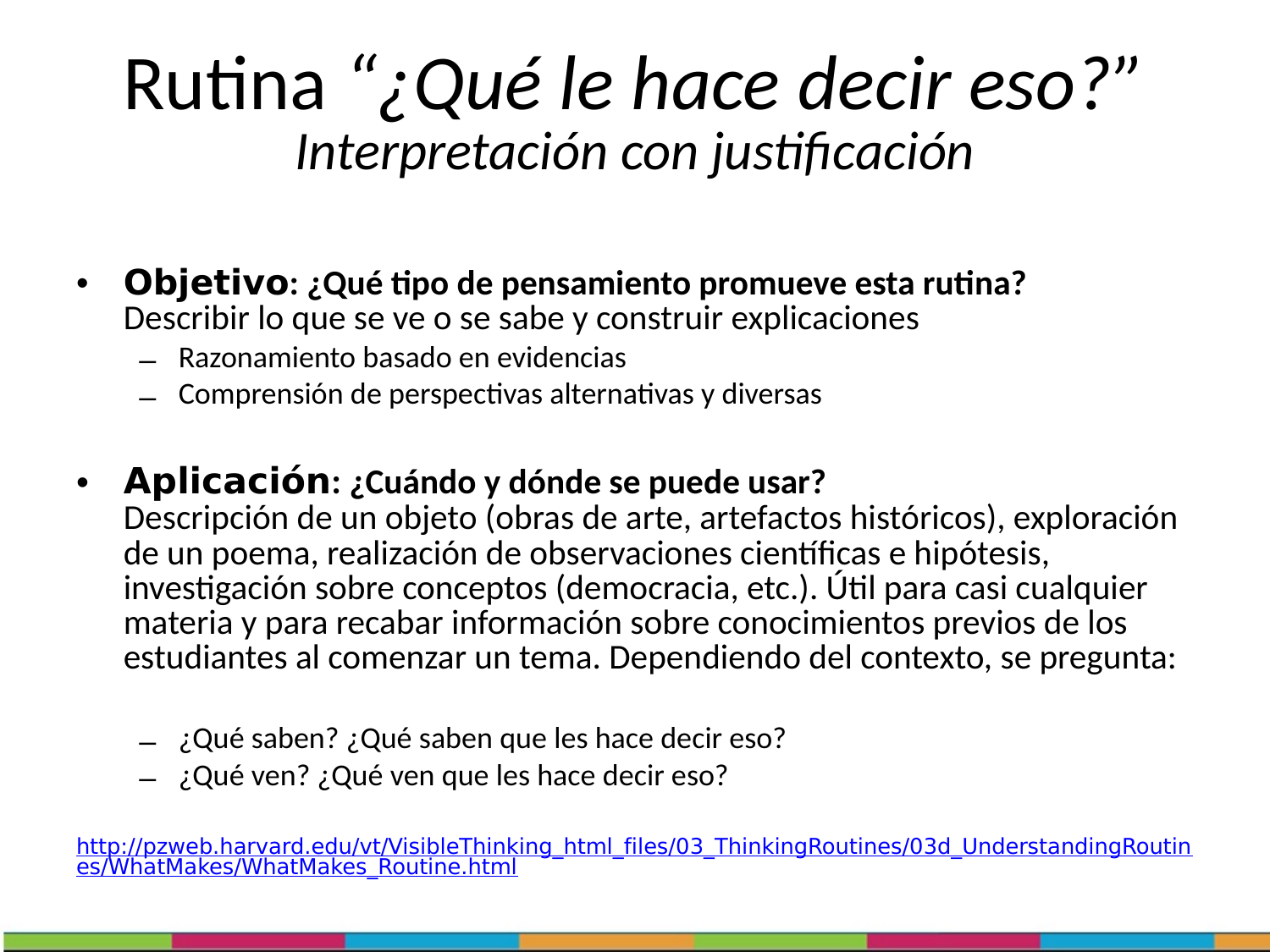

# Rutina “¿Qué le hace decir eso?” Interpretación con justificación
Objetivo: ¿Qué tipo de pensamiento promueve esta rutina?
Describir lo que se ve o se sabe y construir explicaciones
Razonamiento basado en evidencias
Comprensión de perspectivas alternativas y diversas

Aplicación: ¿Cuándo y dónde se puede usar?
Descripción de un objeto (obras de arte, artefactos históricos), exploración de un poema, realización de observaciones científicas e hipótesis, investigación sobre conceptos (democracia, etc.). Útil para casi cualquier materia y para recabar información sobre conocimientos previos de los estudiantes al comenzar un tema. Dependiendo del contexto, se pregunta:

¿Qué saben? ¿Qué saben que les hace decir eso?
¿Qué ven? ¿Qué ven que les hace decir eso?

http://pzweb.harvard.edu/vt/VisibleThinking_html_files/03_ThinkingRoutines/03d_UnderstandingRoutines/WhatMakes/WhatMakes_Routine.html